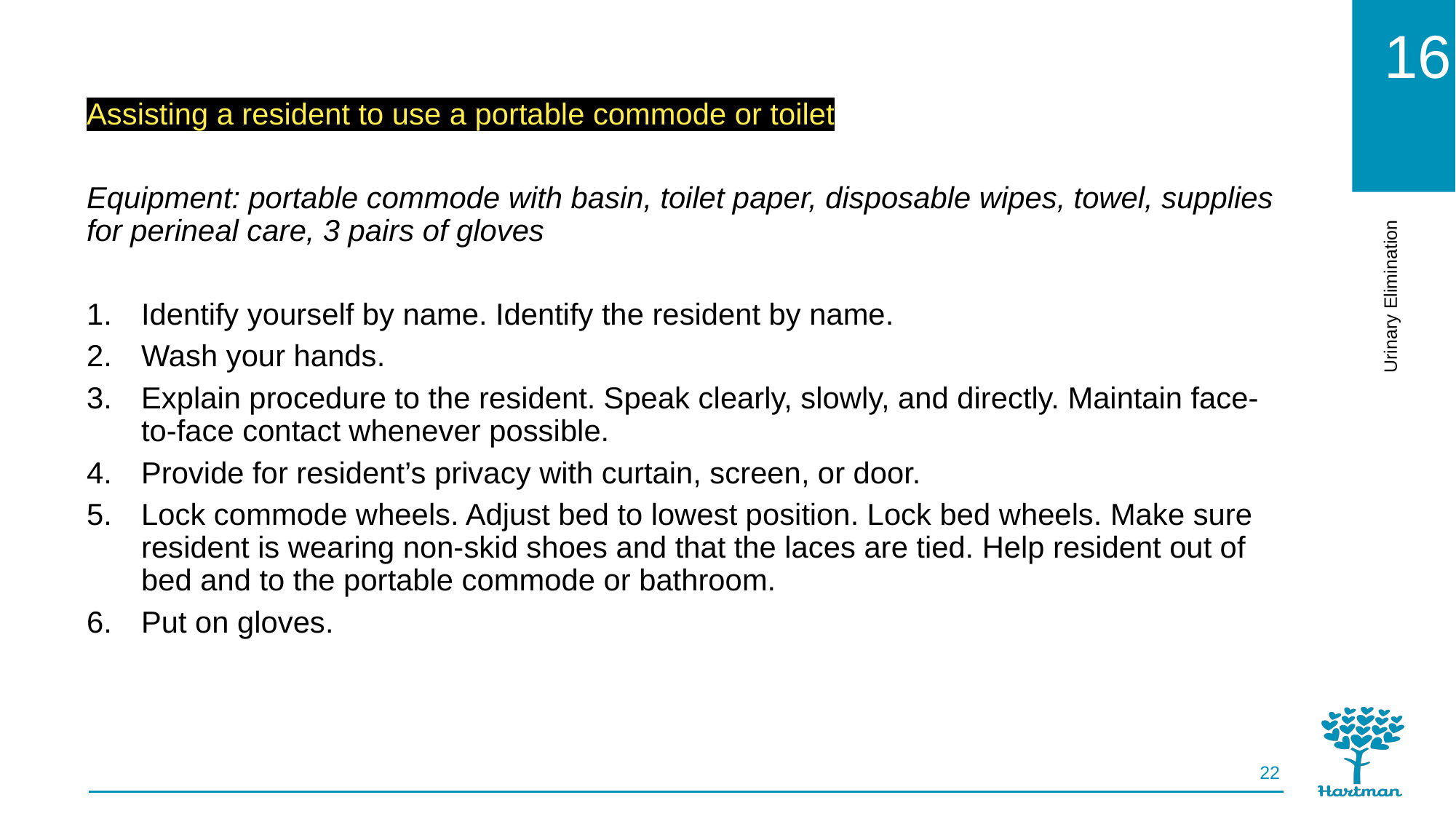

Assisting a resident to use a portable commode or toilet

Equipment: portable commode with basin, toilet paper, disposable wipes, towel, supplies for perineal care, 3 pairs of gloves

Identify yourself by name. Identify the resident by name.
Wash your hands.
Explain procedure to the resident. Speak clearly, slowly, and directly. Maintain face-to-face contact whenever possible.
Provide for resident’s privacy with curtain, screen, or door.
Lock commode wheels. Adjust bed to lowest position. Lock bed wheels. Make sure resident is wearing non-skid shoes and that the laces are tied. Help resident out of bed and to the portable commode or bathroom.
Put on gloves.

22